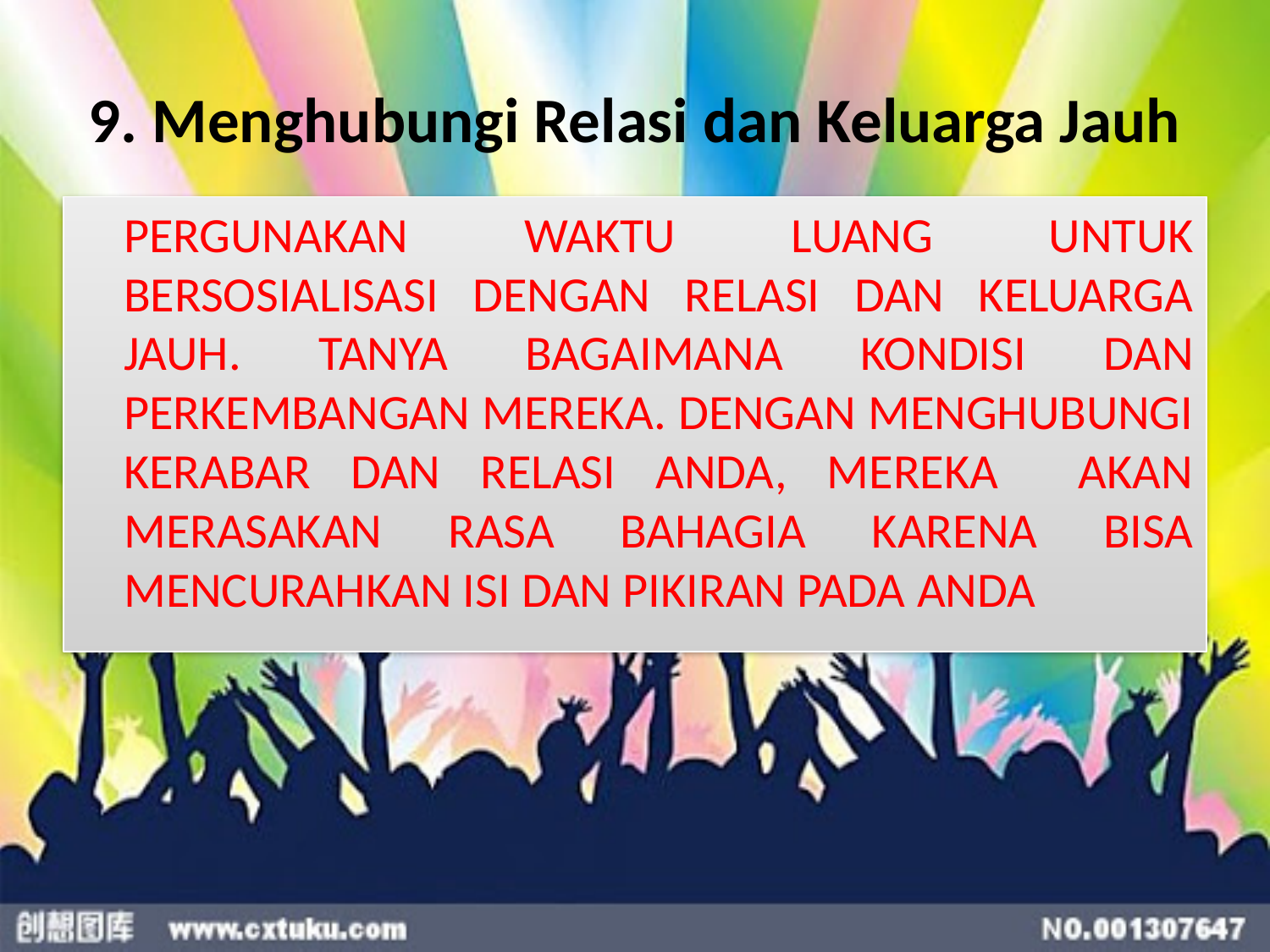

# 9. Menghubungi Relasi dan Keluarga Jauh
	PERGUNAKAN WAKTU LUANG UNTUK BERSOSIALISASI DENGAN RELASI DAN KELUARGA JAUH. TANYA BAGAIMANA KONDISI DAN PERKEMBANGAN MEREKA. DENGAN MENGHUBUNGI KERABAR DAN RELASI ANDA, MEREKA  AKAN MERASAKAN RASA BAHAGIA KARENA BISA MENCURAHKAN ISI DAN PIKIRAN PADA ANDA